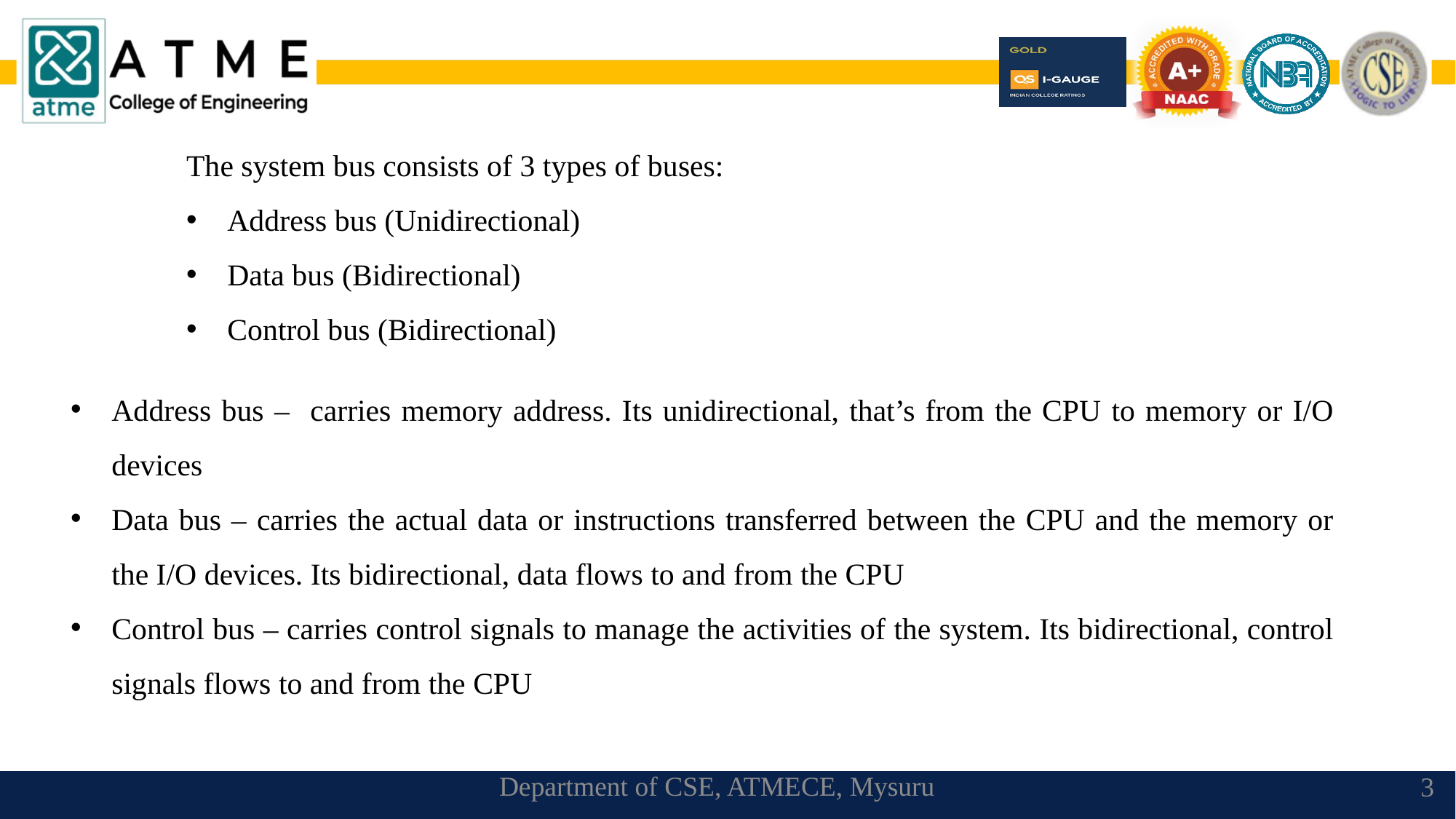

The system bus consists of 3 types of buses:
Address bus (Unidirectional)
Data bus (Bidirectional)
Control bus (Bidirectional)
Address bus –  carries memory address. Its unidirectional, that’s from the CPU to memory or I/O devices
Data bus – carries the actual data or instructions transferred between the CPU and the memory or the I/O devices. Its bidirectional, data flows to and from the CPU
Control bus – carries control signals to manage the activities of the system. Its bidirectional, control signals flows to and from the CPU
Department of CSE, ATMECE, Mysuru
3